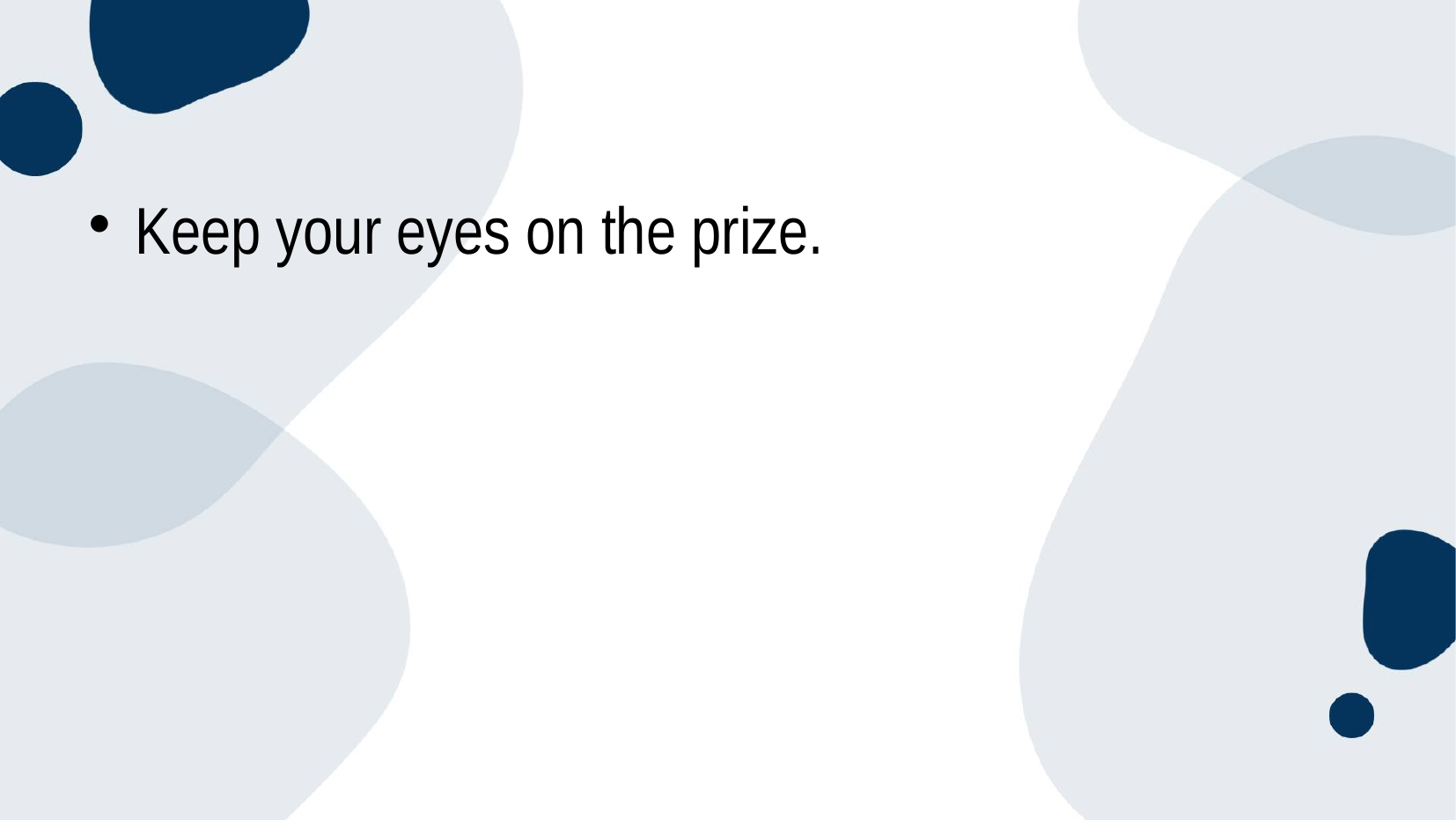

#
Keep your eyes on the prize.